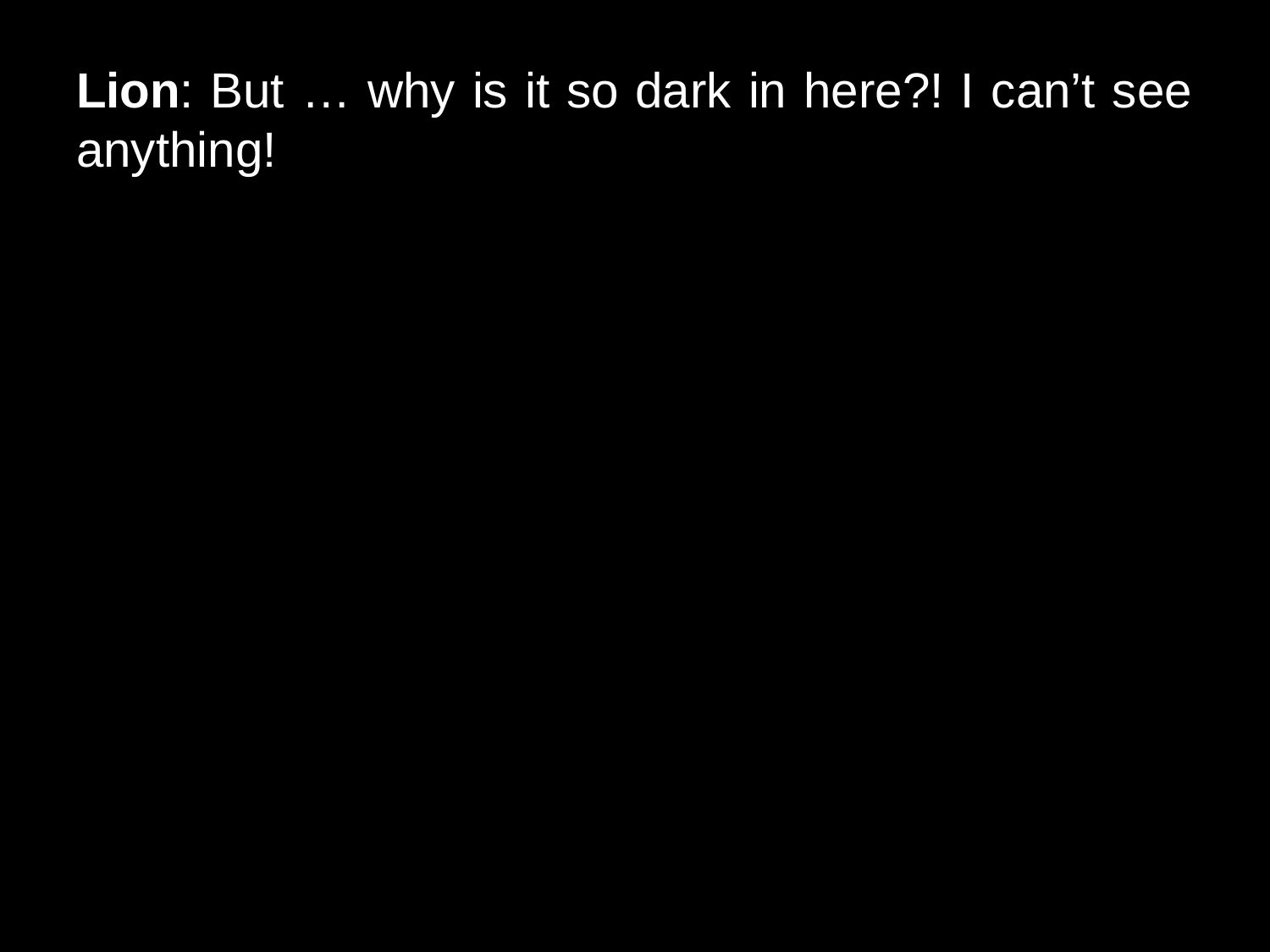

# Lion: But … why is it so dark in here?! I can’t see anything!